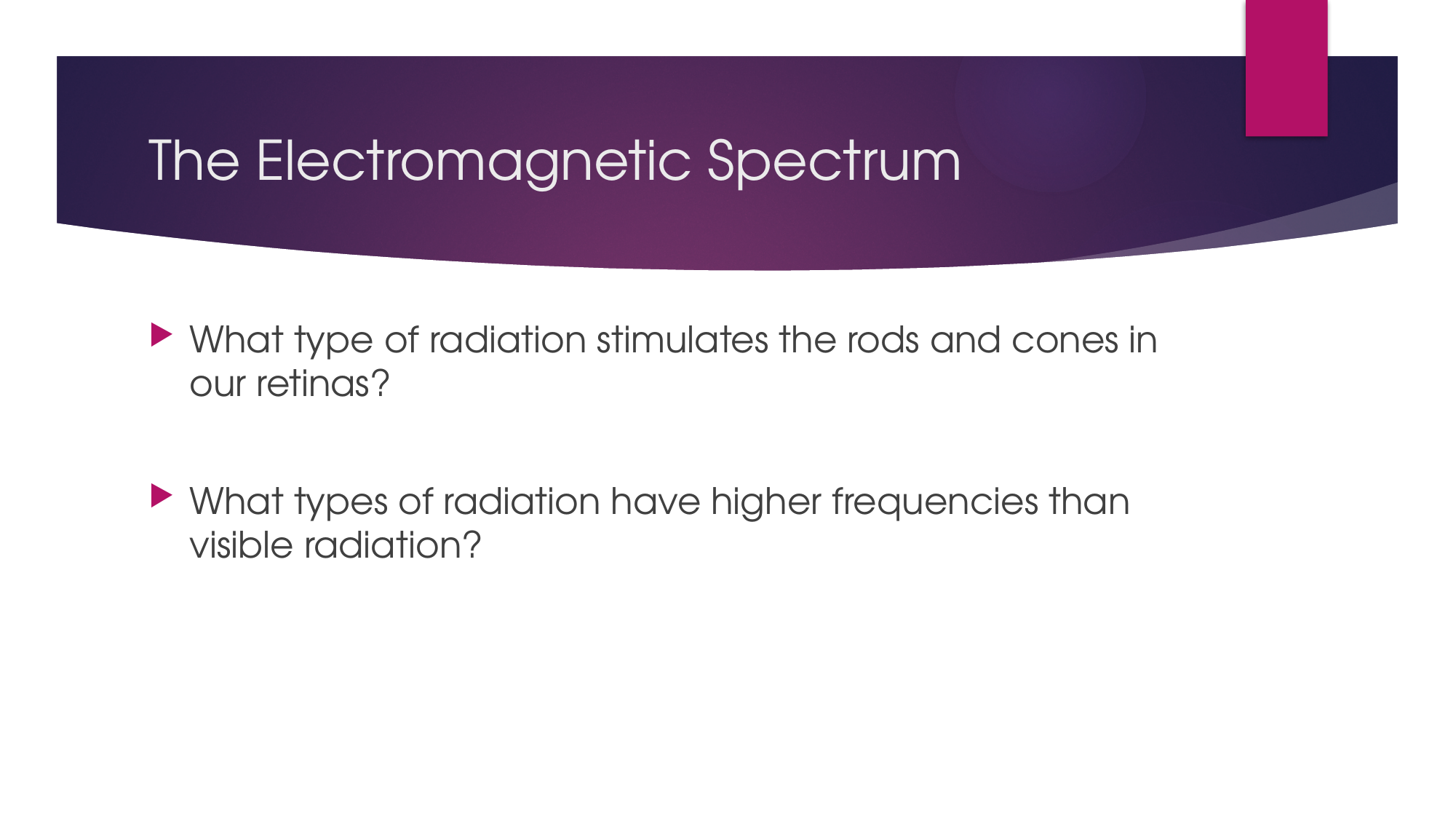

# The Electromagnetic Spectrum
What type of radiation stimulates the rods and cones in our retinas?

What types of radiation have higher frequencies than visible radiation?